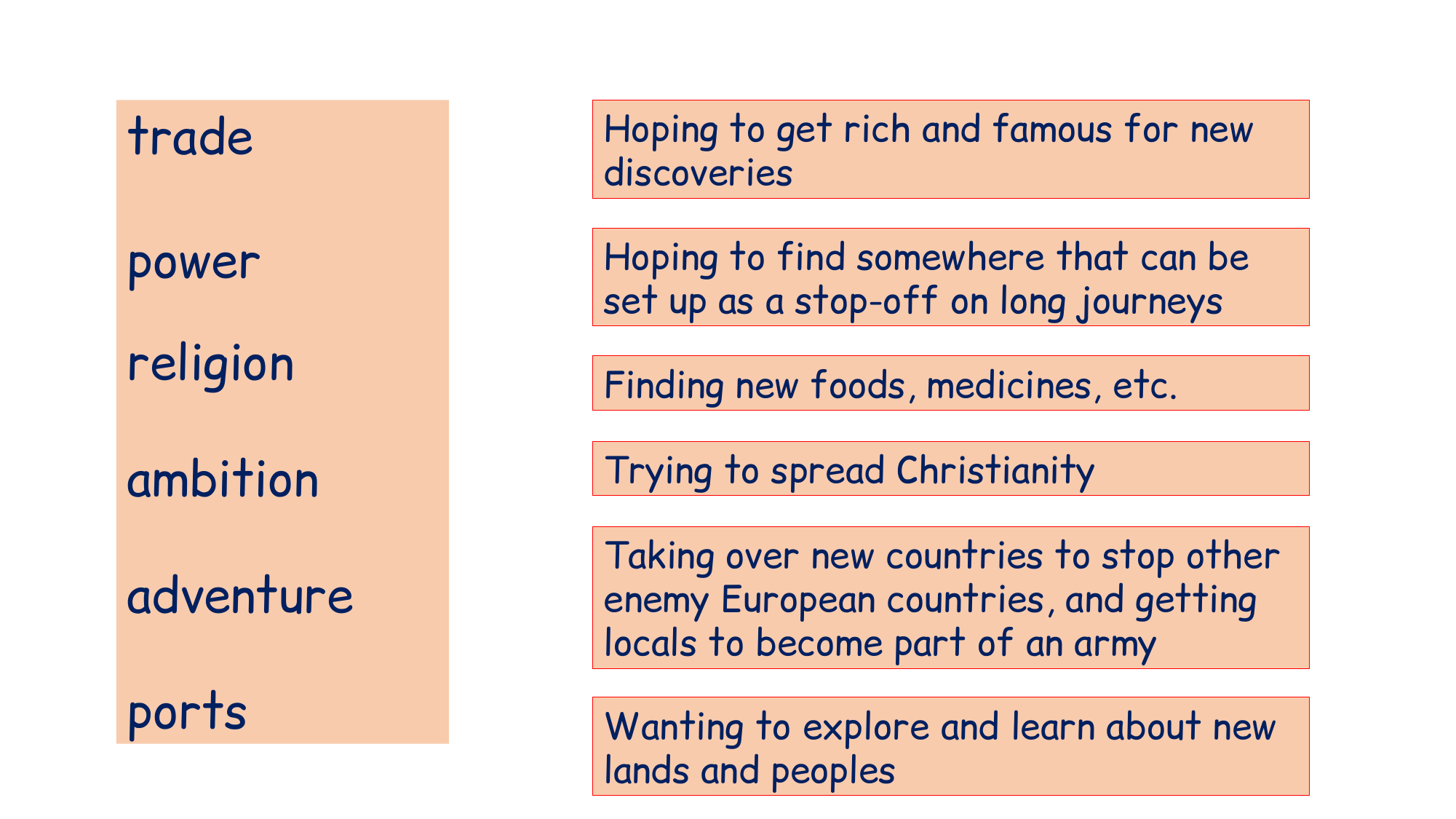

trade

power

religion

ambition

adventure

ports
Hoping to get rich and famous for new discoveries
Hoping to find somewhere that can be set up as a stop-off on long journeys
Finding new foods, medicines, etc.
Trying to spread Christianity
Taking over new countries to stop other enemy European countries, and getting locals to become part of an army
Wanting to explore and learn about new lands and peoples